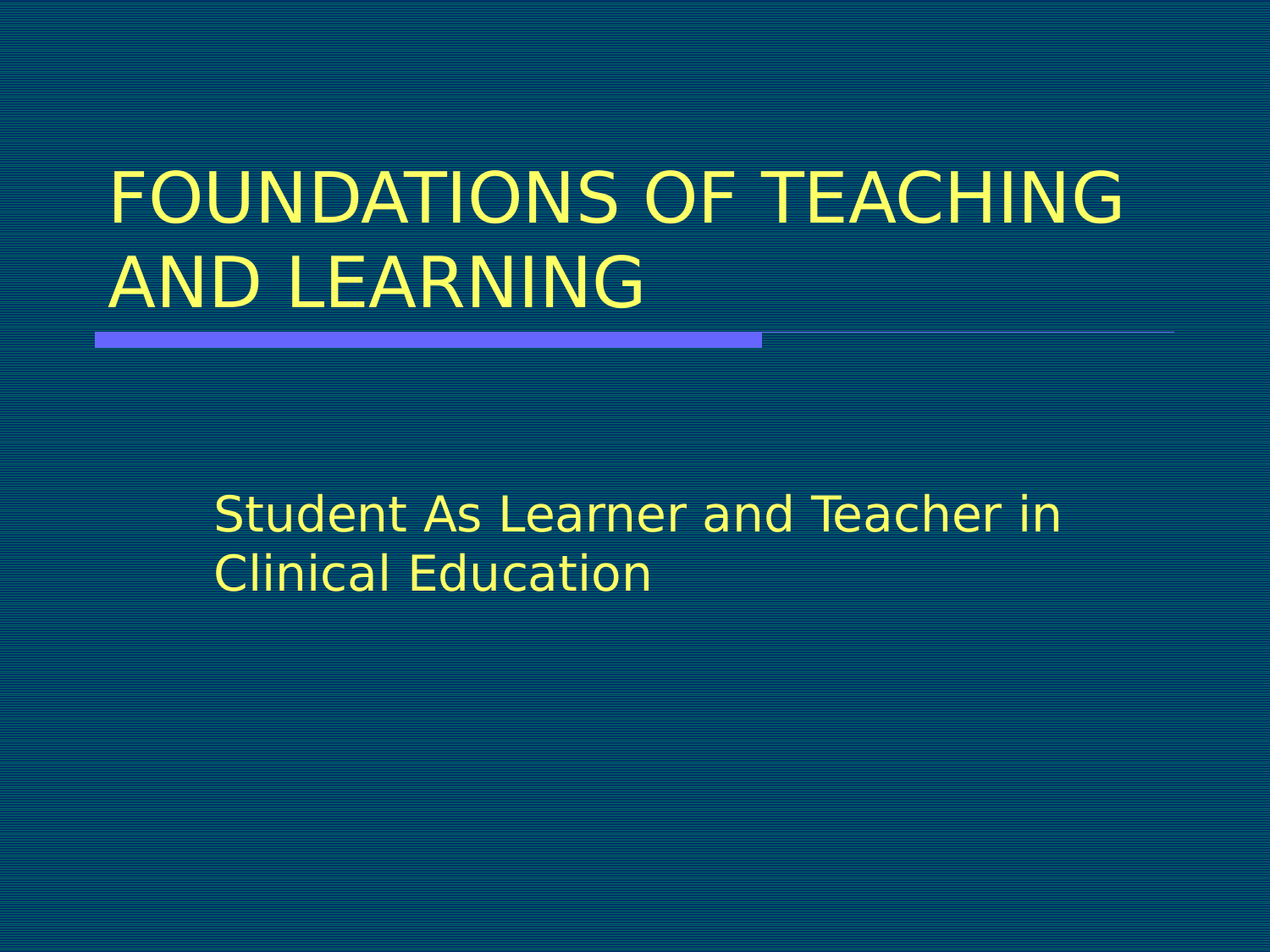

# FOUNDATIONS OF TEACHING AND LEARNING
Student As Learner and Teacher in Clinical Education